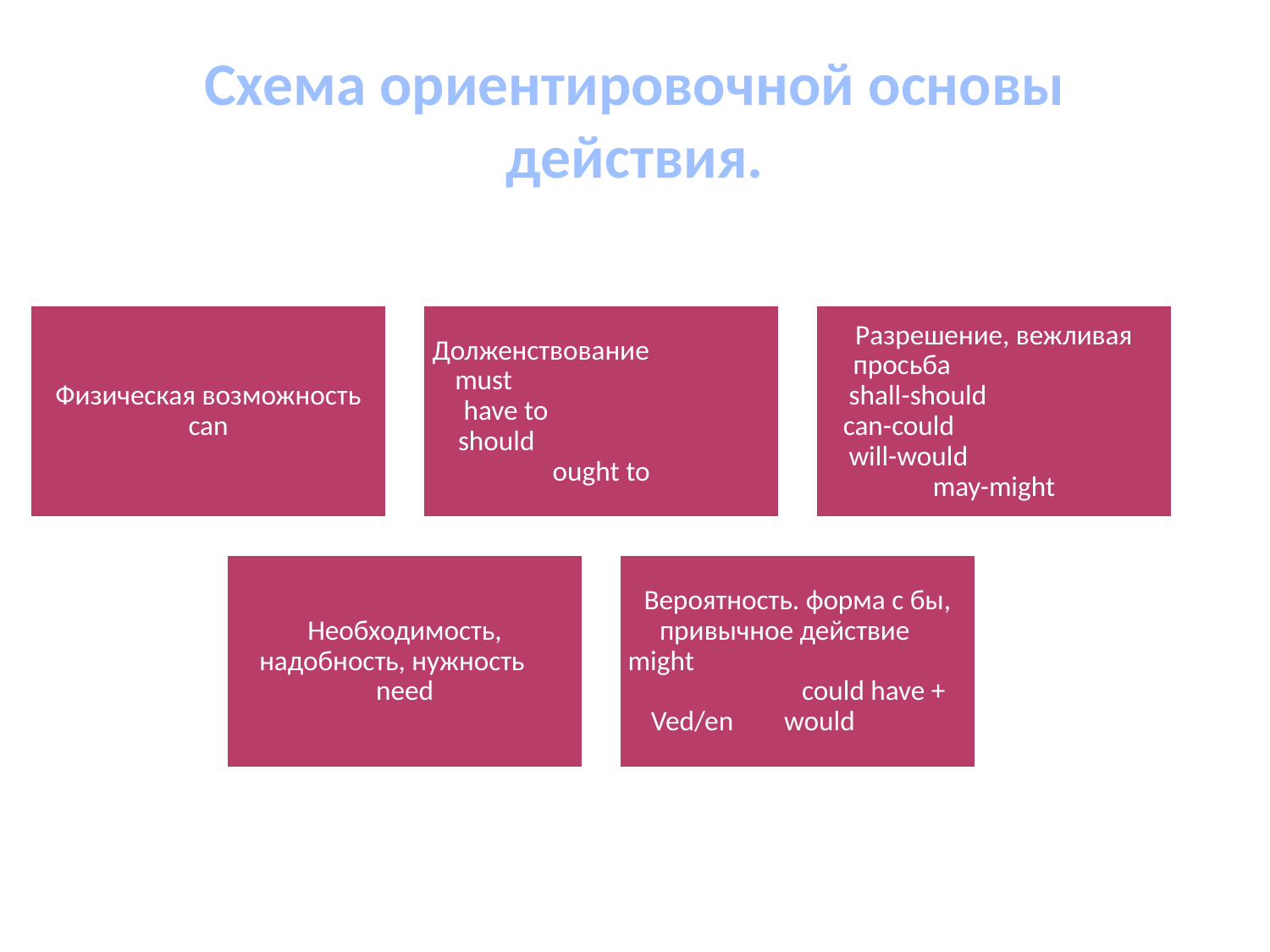

# Схема ориентировочной основы действия.
Физическая возможность can
Долженствование                    must                                      have to                               should                                  ought to
Разрешение, вежливая просьба                              shall-should                         can-could                               will-would                            may-might
Необходимость, надобность, нужность     need
Вероятность. форма с бы, привычное действие     might                                                                    could have + Ved/en        would